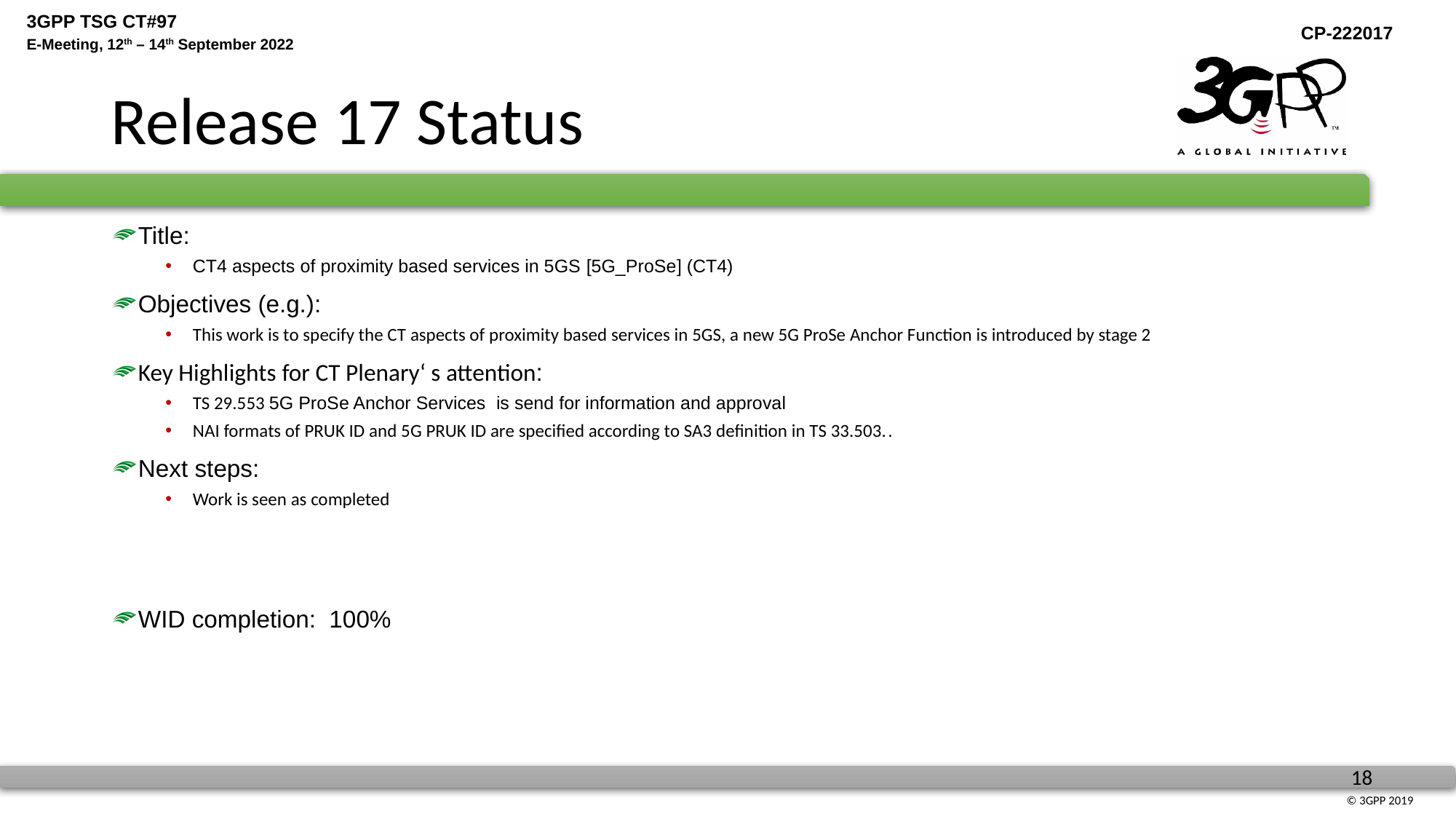

# Release 17 Status
Title:
CT4 aspects of proximity based services in 5GS [5G_ProSe] (CT4)
Objectives (e.g.):
This work is to specify the CT aspects of proximity based services in 5GS, a new 5G ProSe Anchor Function is introduced by stage 2
Key Highlights for CT Plenary‘ s attention:
TS 29.553 5G ProSe Anchor Services  is send for information and approval
NAI formats of PRUK ID and 5G PRUK ID are specified according to SA3 definition in TS 33.503..
Next steps:
Work is seen as completed

WID completion:  100%